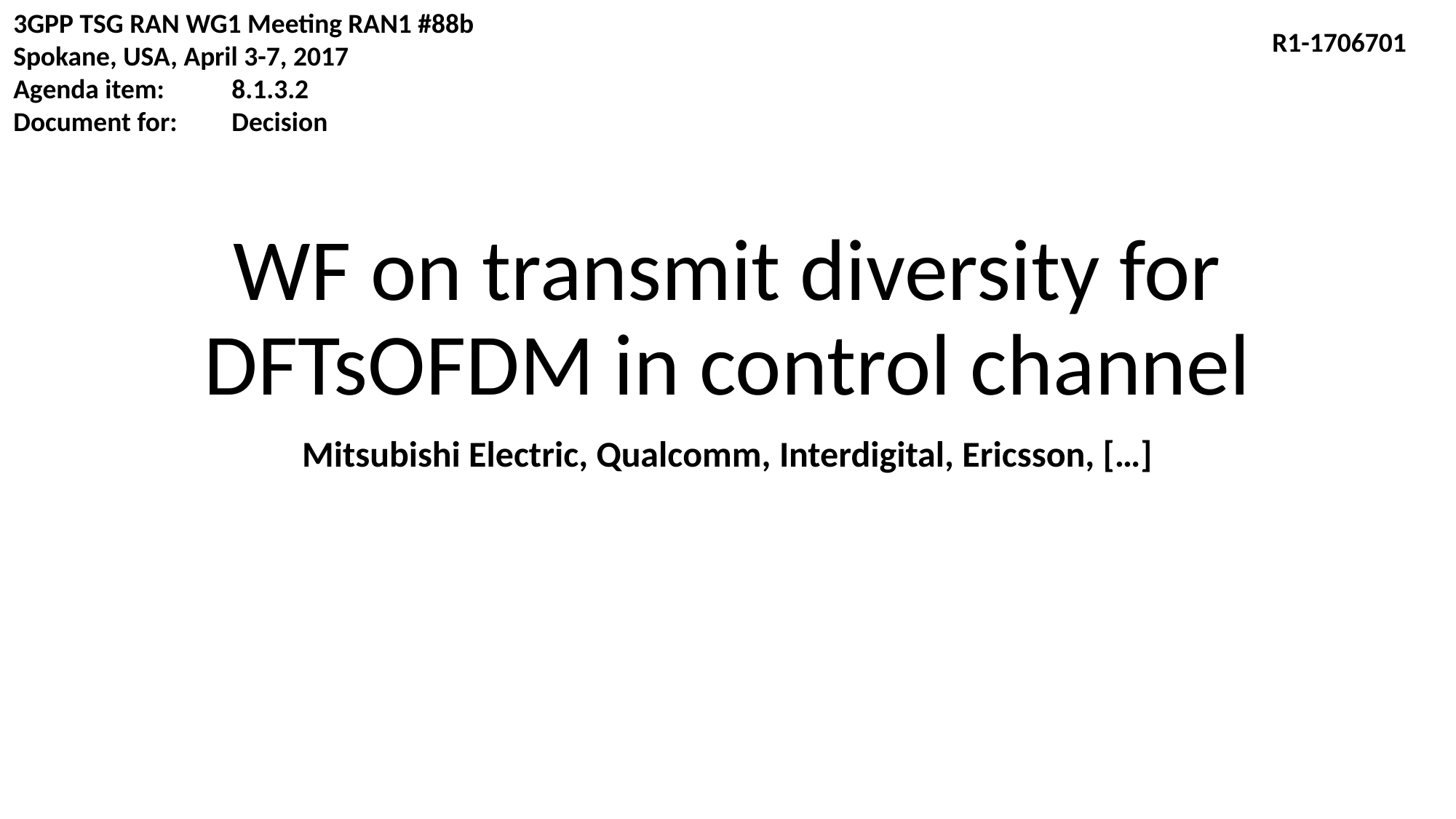

3GPP TSG RAN WG1 Meeting RAN1 #88b
Spokane, USA, April 3-7, 2017
Agenda item:	8.1.3.2
Document for:	Decision
R1-1706701
# WF on transmit diversity for DFTsOFDM in control channel
Mitsubishi Electric, Qualcomm, Interdigital, Ericsson, […]